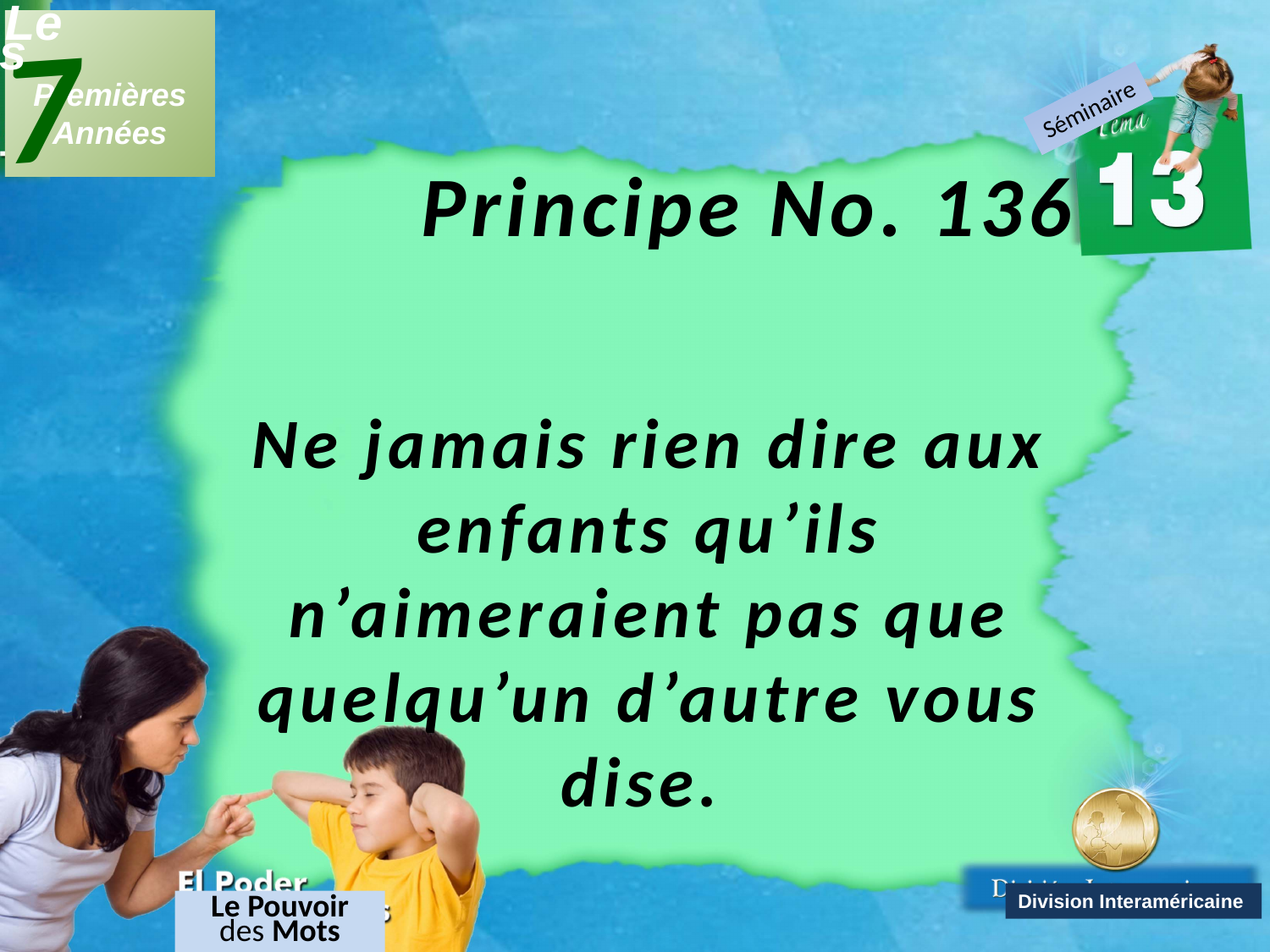

7
Les
         Premières
Années
Séminaire
Principe No. 136

Ne jamais rien dire aux enfants qu’ils n’aimeraient pas que quelqu’un d’autre vous dise.
Division Interaméricaine
Le Pouvoir des Mots